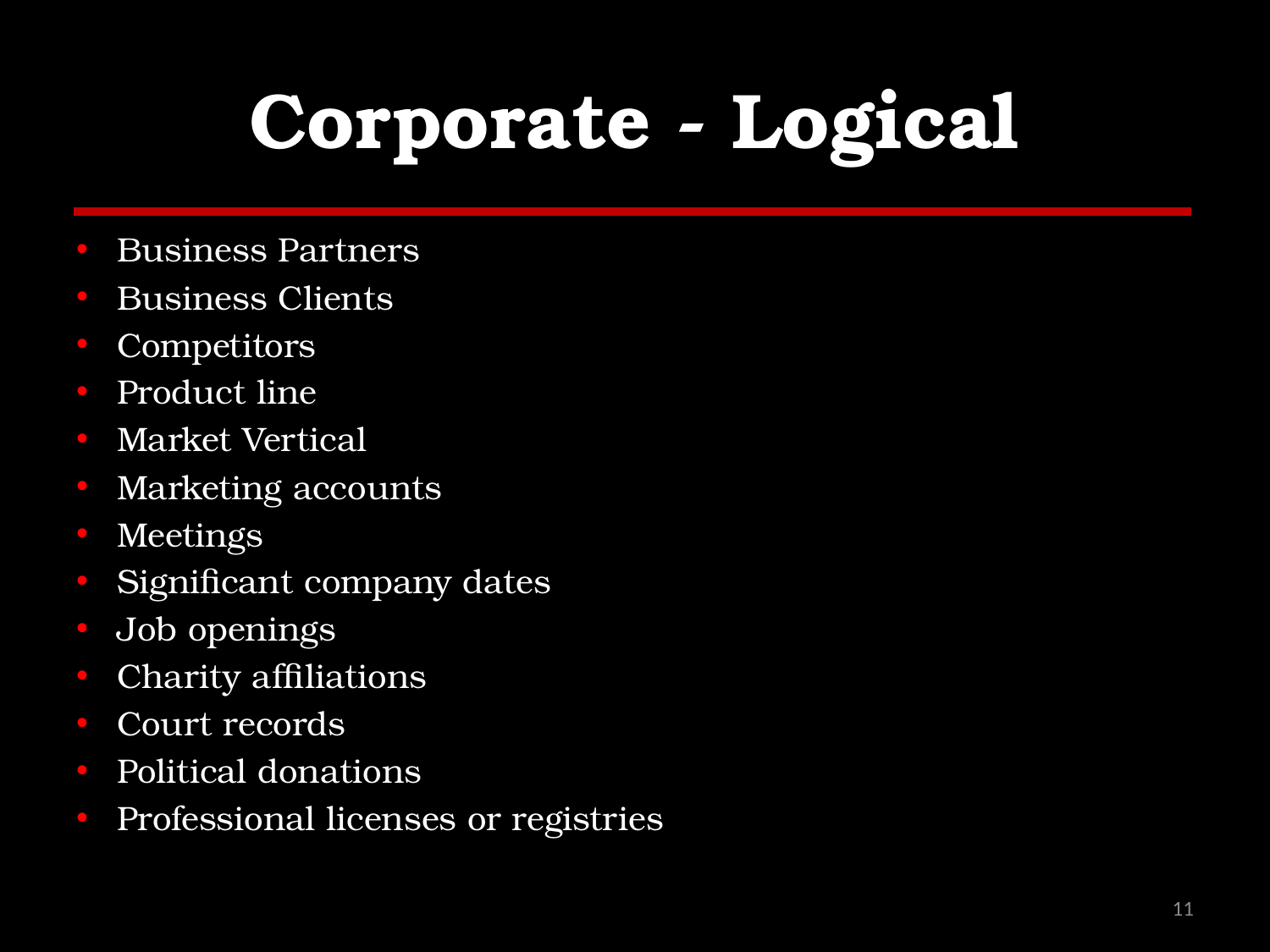

# Corporate - Logical
Business Partners
Business Clients
Competitors
Product line
Market Vertical
Marketing accounts
Meetings
Significant company dates
Job openings
Charity affiliations
Court records
Political donations
Professional licenses or registries
11